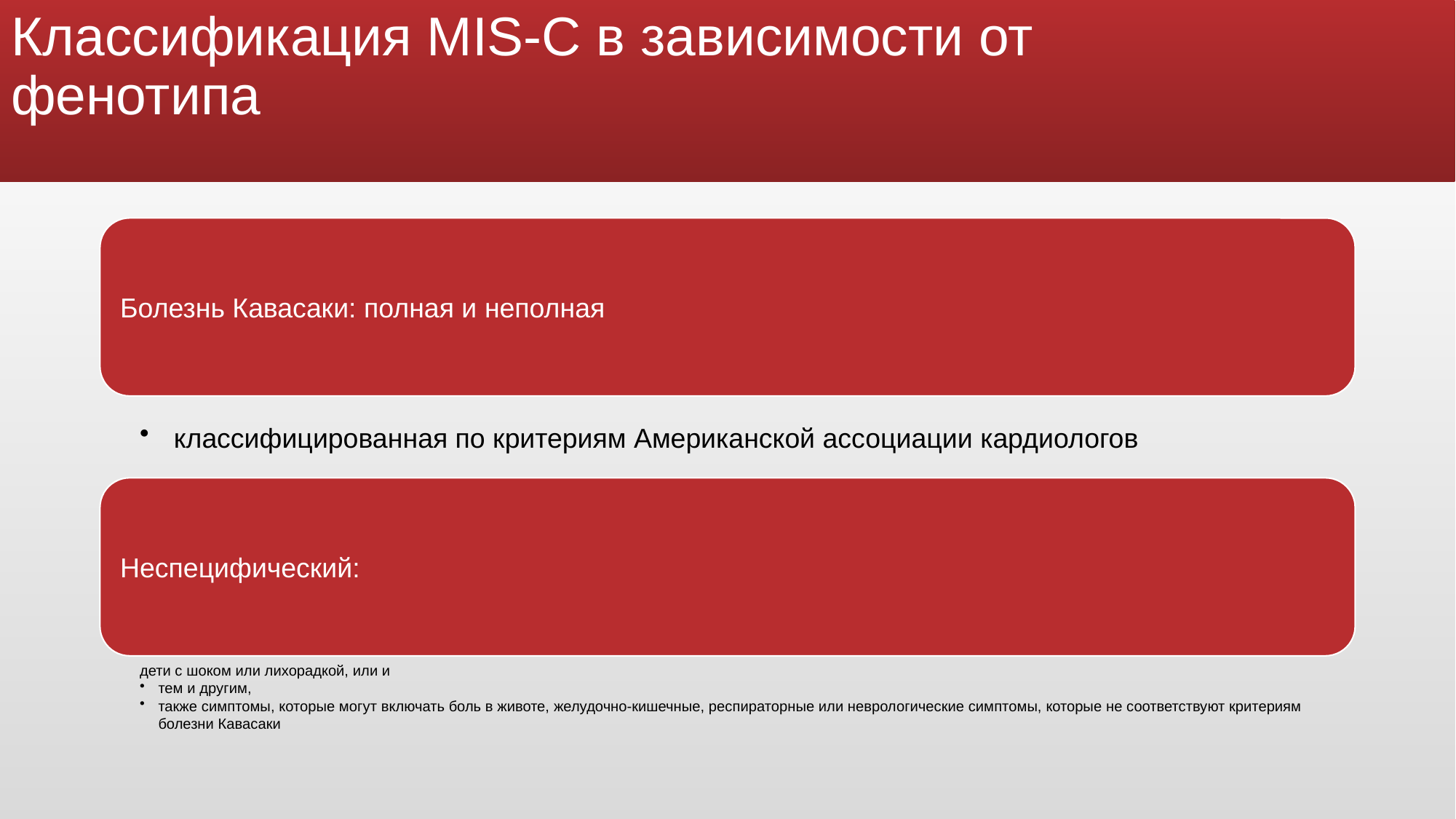

# Классификация MIS-C в зависимости от фенотипа
Болезнь Кавасаки: полная и неполная
классифицированная по критериям Американской ассоциации кардиологов
Неспецифический:
также симптомы, которые могут включать боль в животе, желудочно-кишечные, респираторные или неврологические симптомы, которые не соответствуют критериям болезни Кавасаки